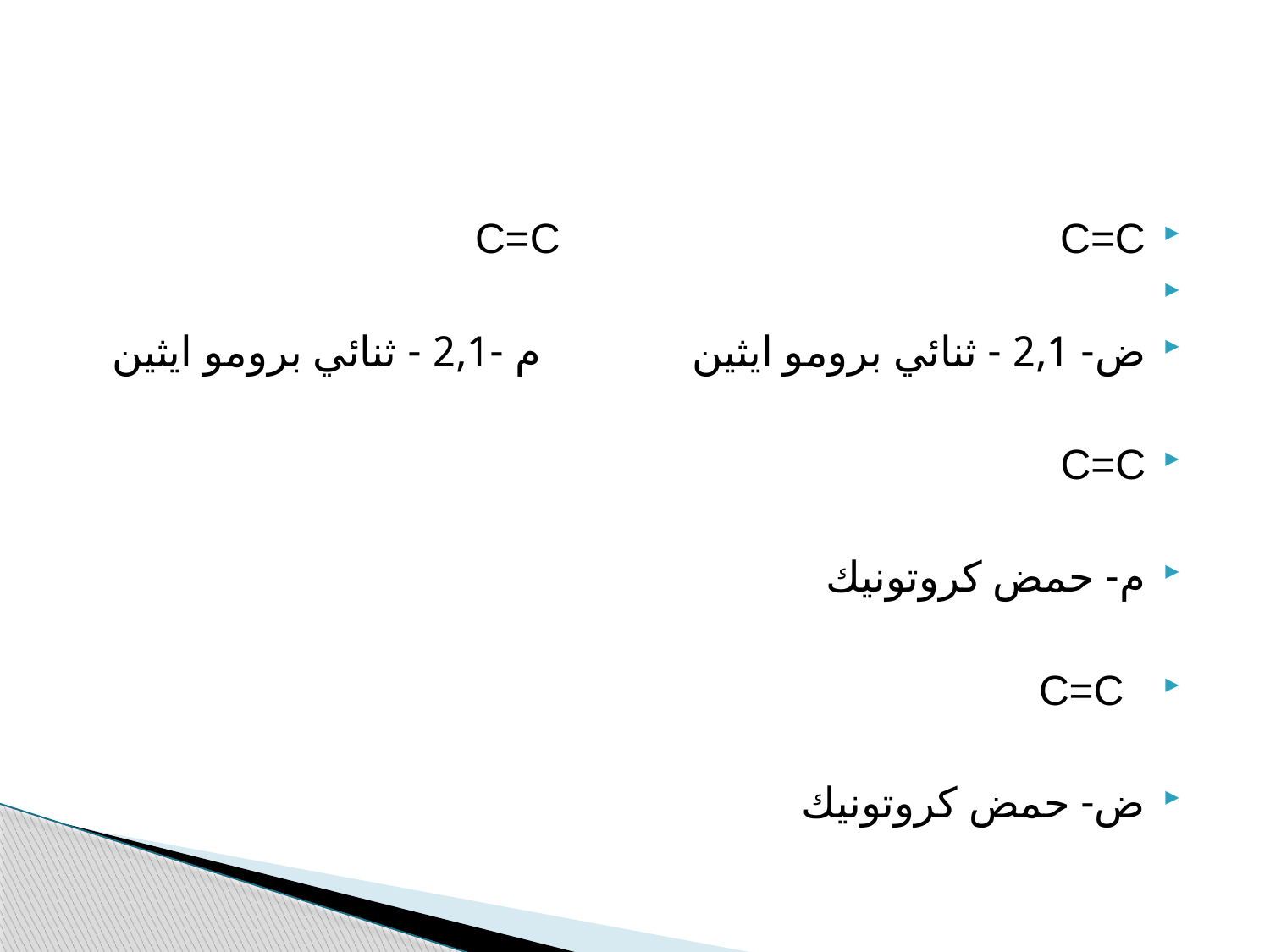

#
C=C                                           C=C

ض- 2,1 - ثنائي برومو ايثين              م -2,1 - ثنائي برومو ايثين

C=C

م- حمض كروتونيك

  C=C

ض- حمض كروتونيك